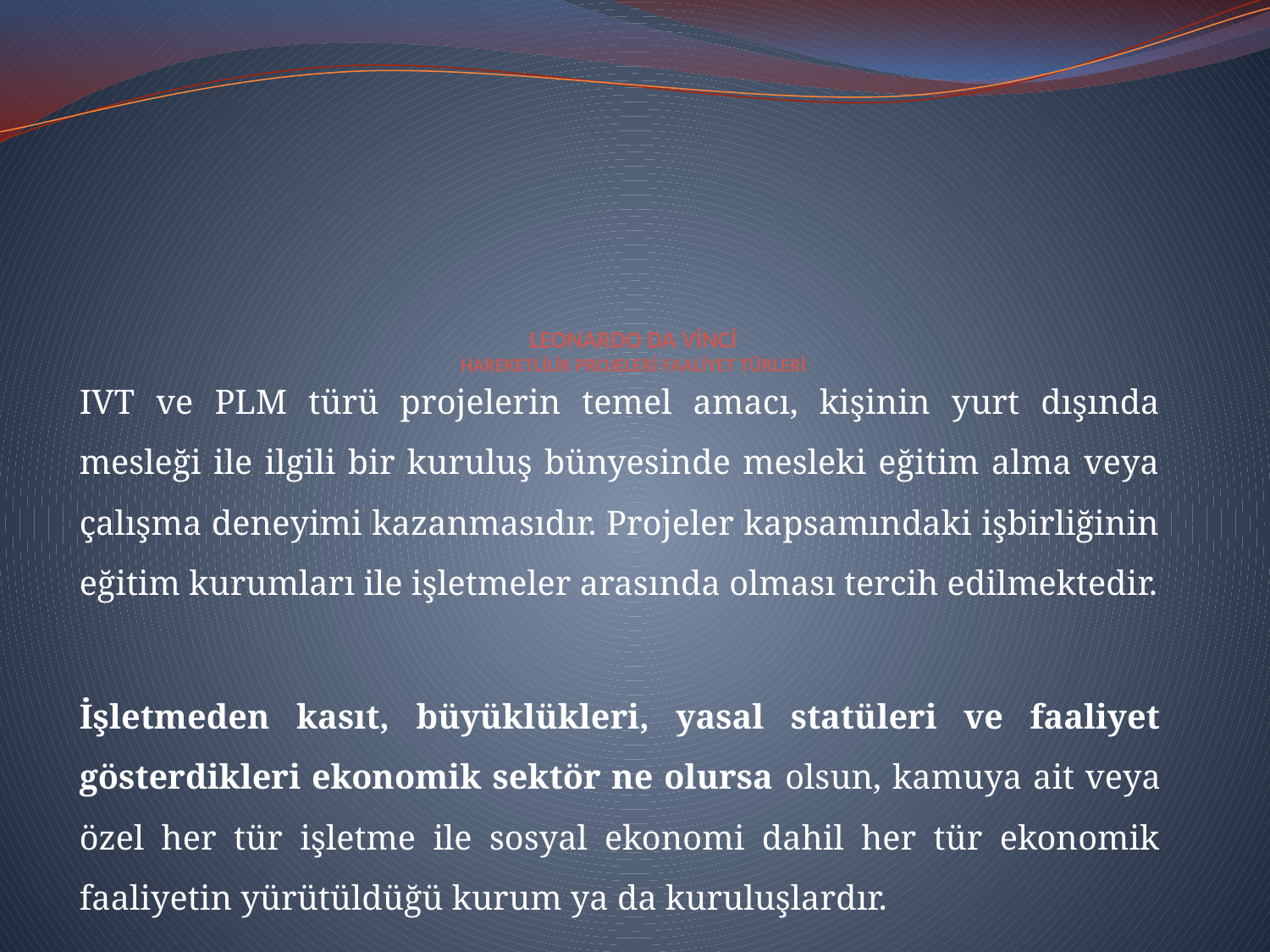

# LEONARDO DA VİNCİ HAREKETLİLİK PROJELERİ FAALİYET TÜRLERİ

IVT ve PLM türü projelerin temel amacı, kişinin yurt dışında mesleği ile ilgili bir kuruluş bünyesinde mesleki eğitim alma veya çalışma deneyimi kazanmasıdır. Projeler kapsamındaki işbirliğinin eğitim kurumları ile işletmeler arasında olması tercih edilmektedir.

İşletmeden kasıt, büyüklükleri, yasal statüleri ve faaliyet gösterdikleri ekonomik sektör ne olursa olsun, kamuya ait veya özel her tür işletme ile sosyal ekonomi dahil her tür ekonomik faaliyetin yürütüldüğü kurum ya da kuruluşlardır.